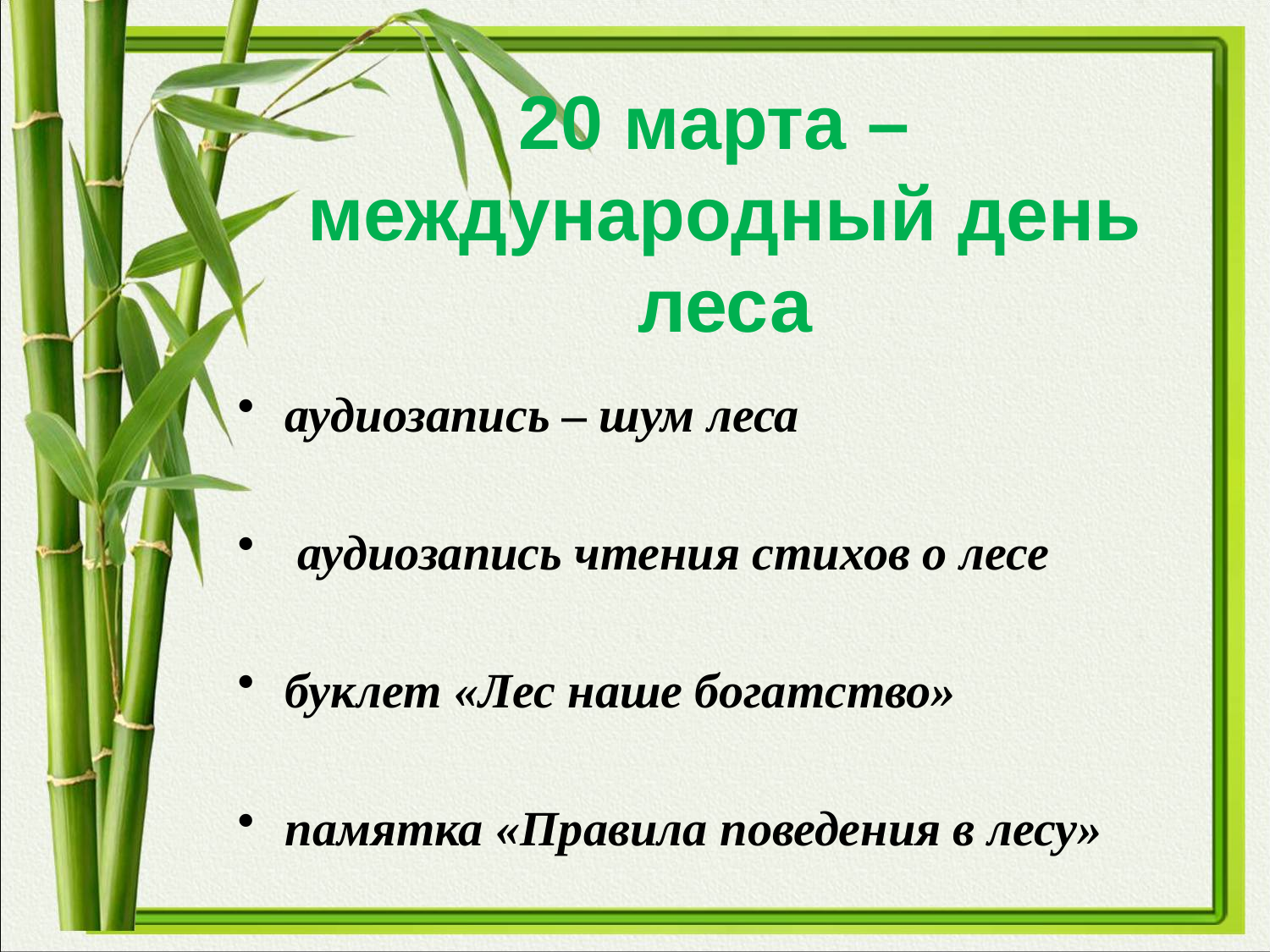

# 20 марта – международный день леса
аудиозапись – шум леса

 аудиозапись чтения стихов о лесе

буклет «Лес наше богатство»

памятка «Правила поведения в лесу»